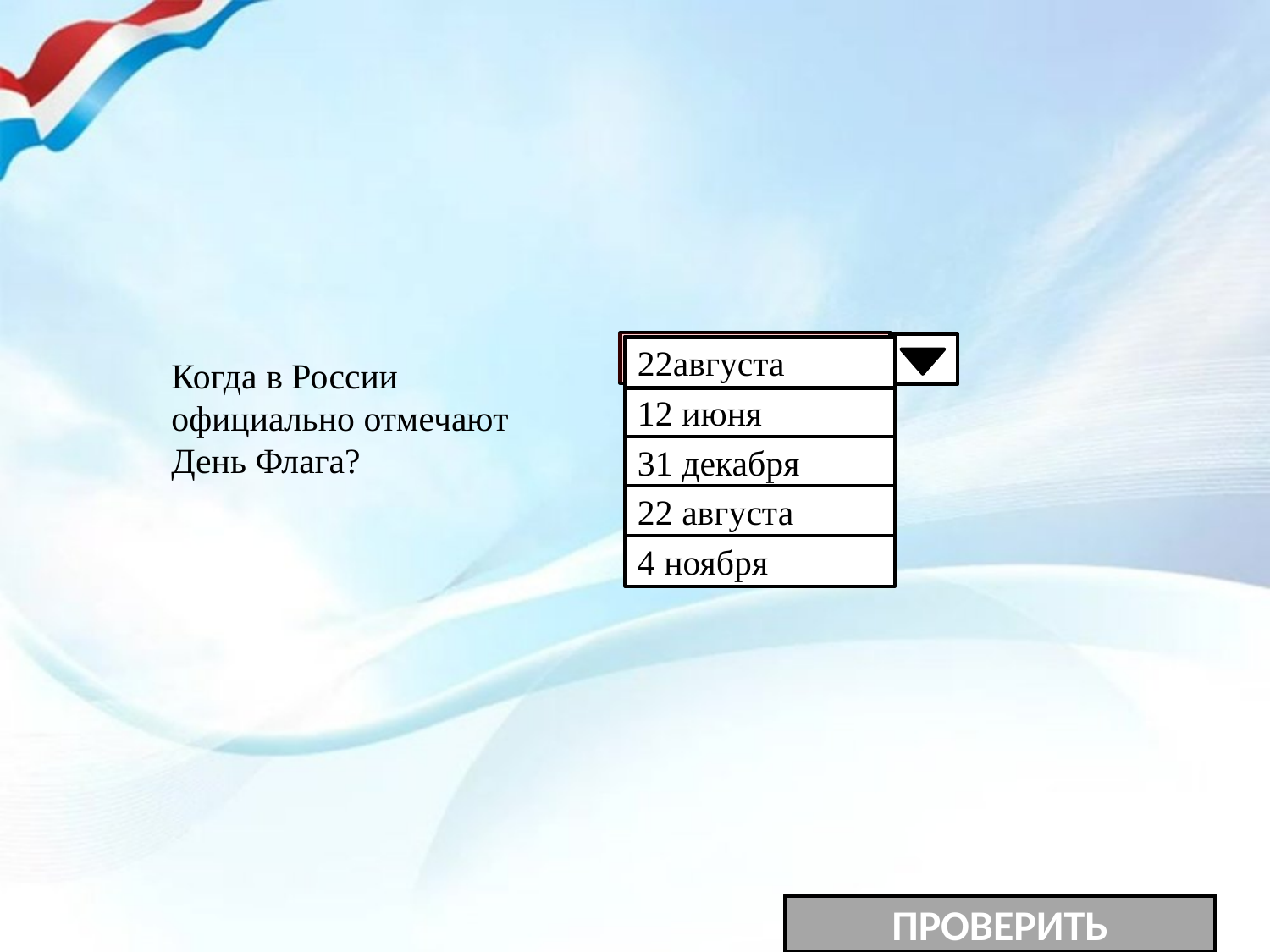

12 июня
31 декабря
4 ноября
22августа
Когда в России официально отмечают День Флага?
12 июня
31 декабря
22 августа
4 ноября
ПРОВЕРИТЬ
ПРОВЕРИТЬ